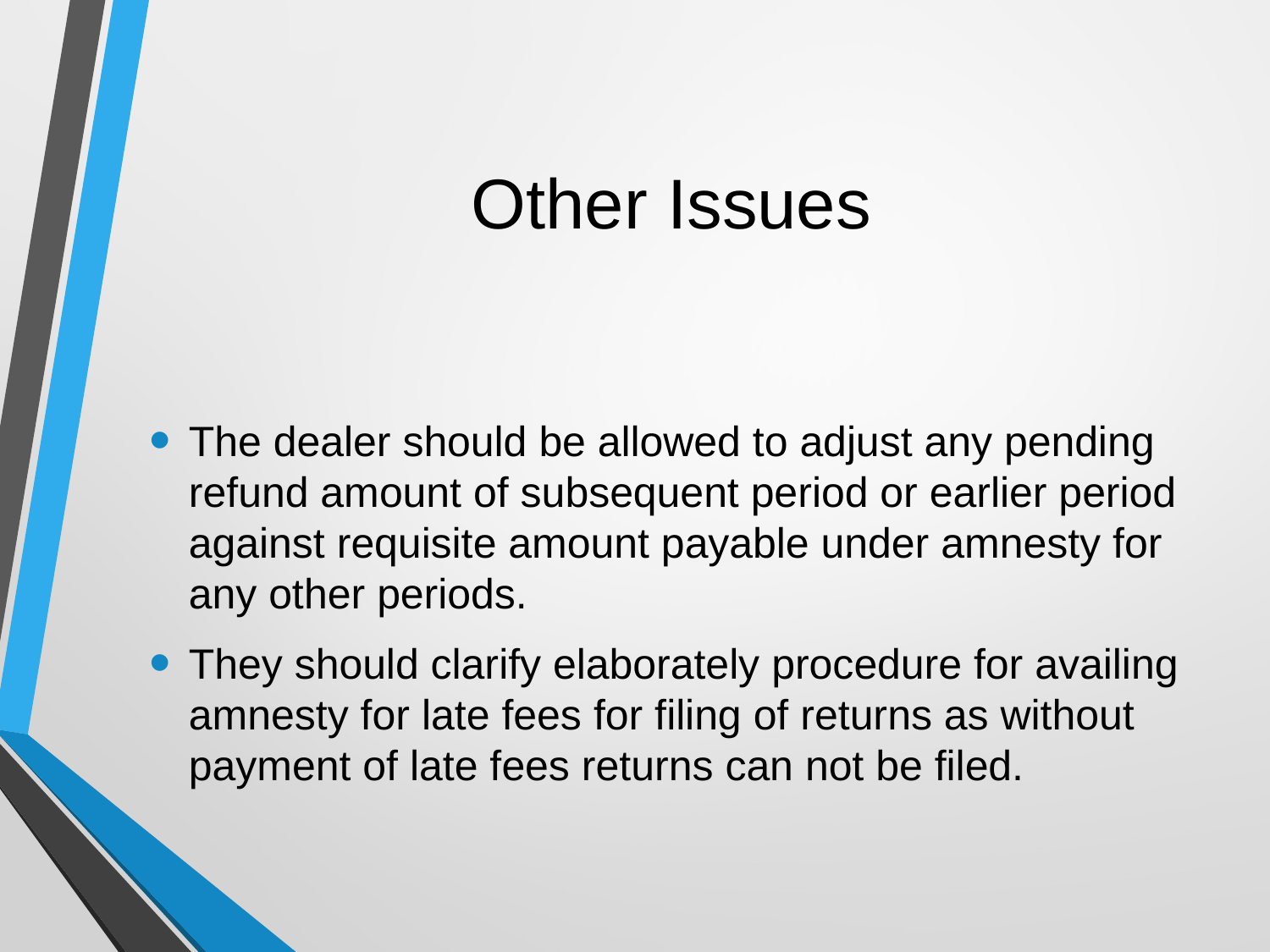

# Other Issues
The dealer should be allowed to adjust any pending refund amount of subsequent period or earlier period against requisite amount payable under amnesty for any other periods.
They should clarify elaborately procedure for availing amnesty for late fees for filing of returns as without payment of late fees returns can not be filed.